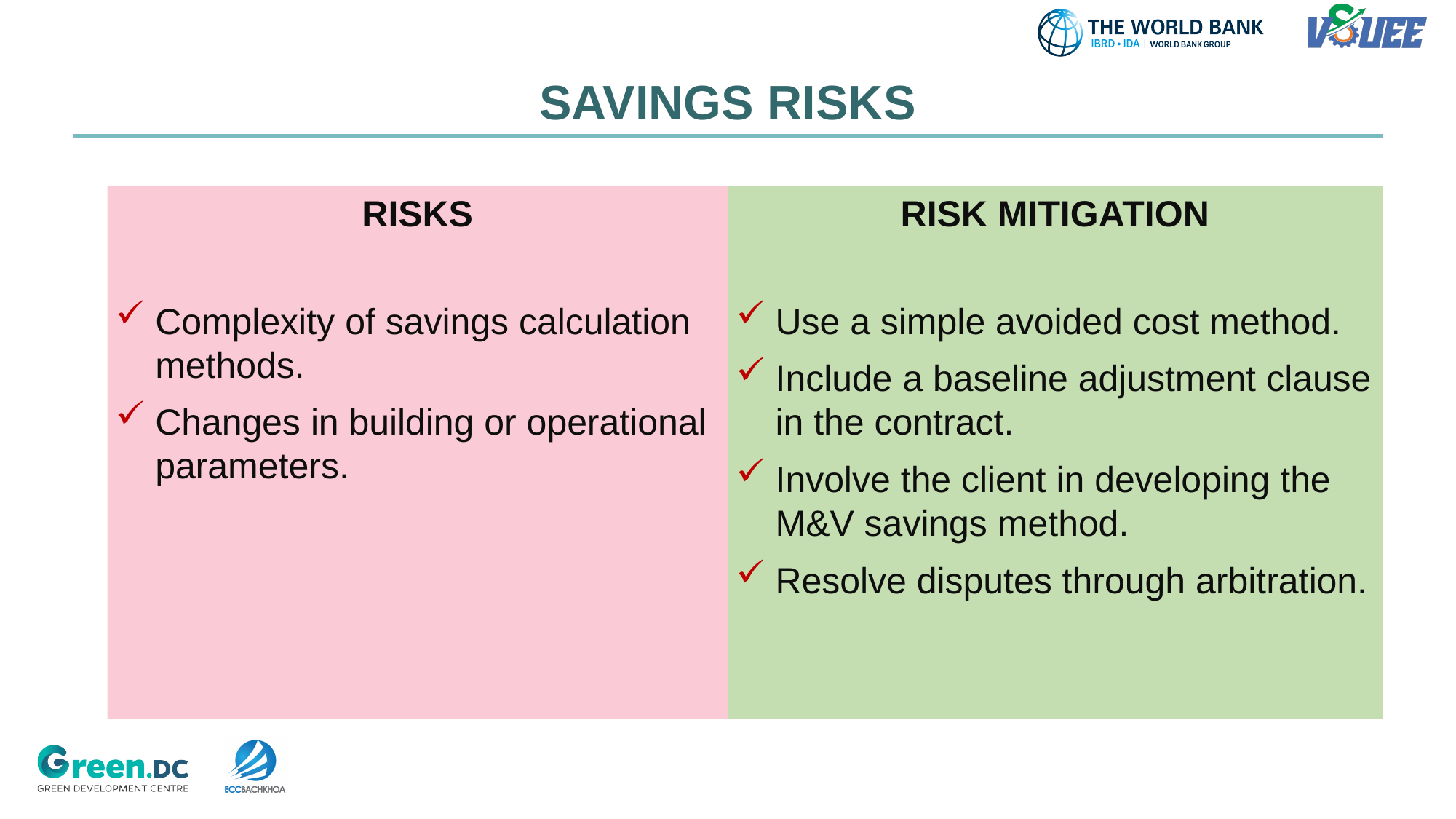

# SAVINGS RISKS
RISKS

Complexity of savings calculation methods.
Changes in building or operational parameters.
RISK MITIGATION

Use a simple avoided cost method.
Include a baseline adjustment clause in the contract.
Involve the client in developing the M&V savings method.
Resolve disputes through arbitration.